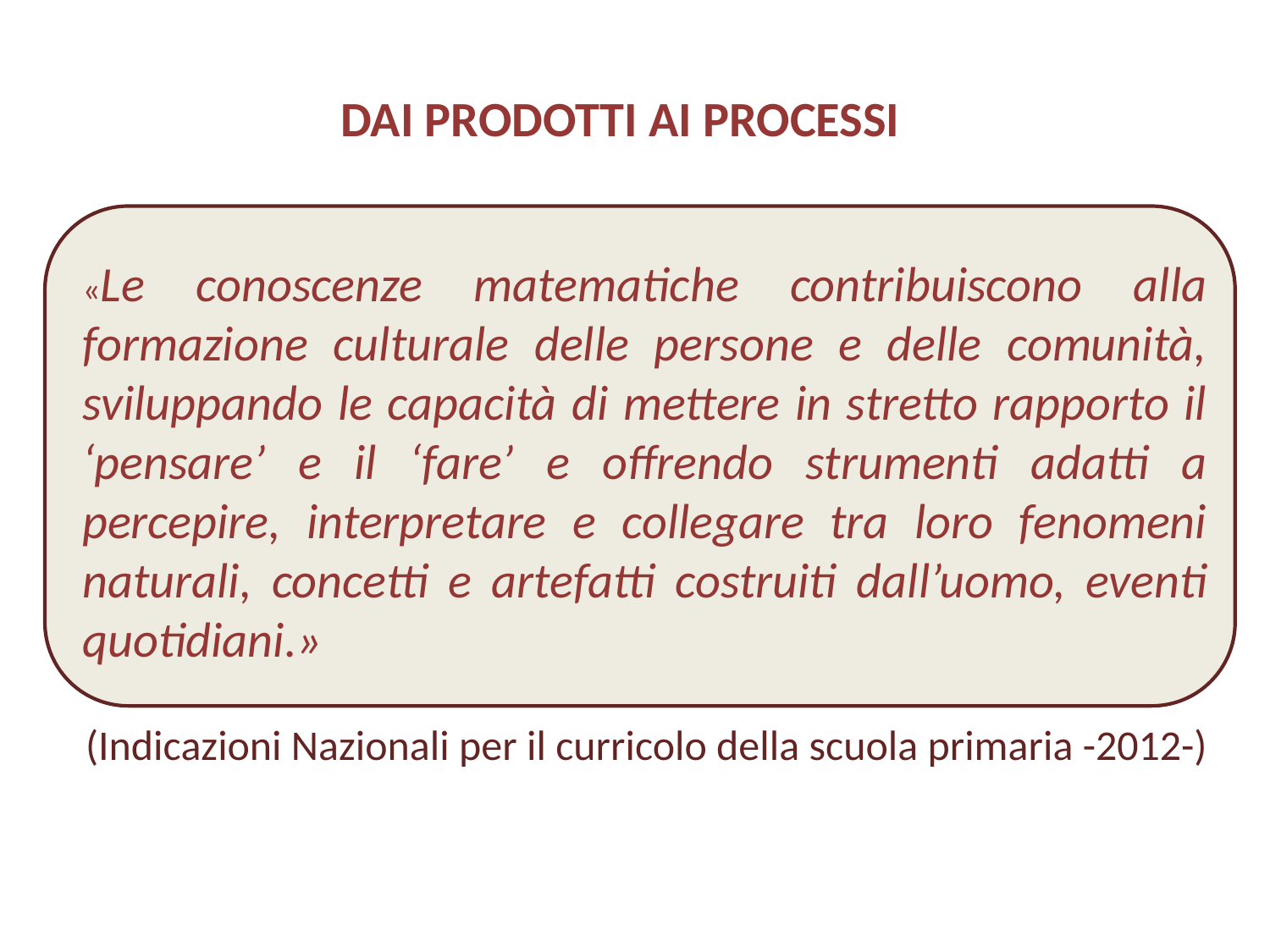

DAI PRODOTTI AI PROCESSI

«Le conoscenze matematiche contribuiscono alla formazione culturale delle persone e delle comunità, sviluppando le capacità di mettere in stretto rapporto il ‘pensare’ e il ‘fare’ e offrendo strumenti adatti a percepire, interpretare e collegare tra loro fenomeni naturali, concetti e artefatti costruiti dall’uomo, eventi quotidiani.»

(Indicazioni Nazionali per il curricolo della scuola primaria -2012-)